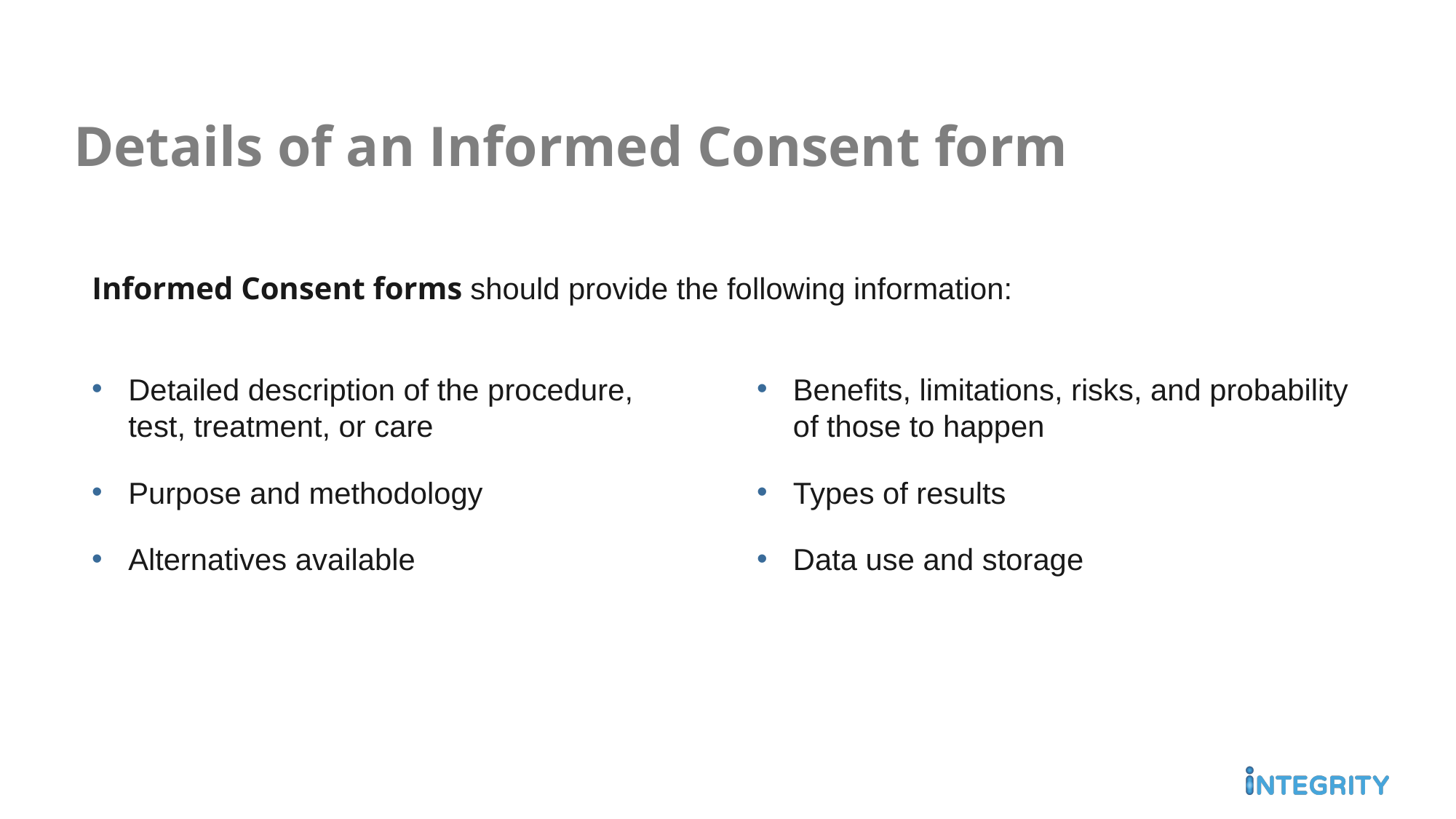

# Details of an Informed Consent form
Informed Consent forms should provide the following information:
Detailed description of the procedure, test, treatment, or care
Purpose and methodology
Alternatives available

Benefits, limitations, risks, and probability of those to happen
Types of results
Data use and storage